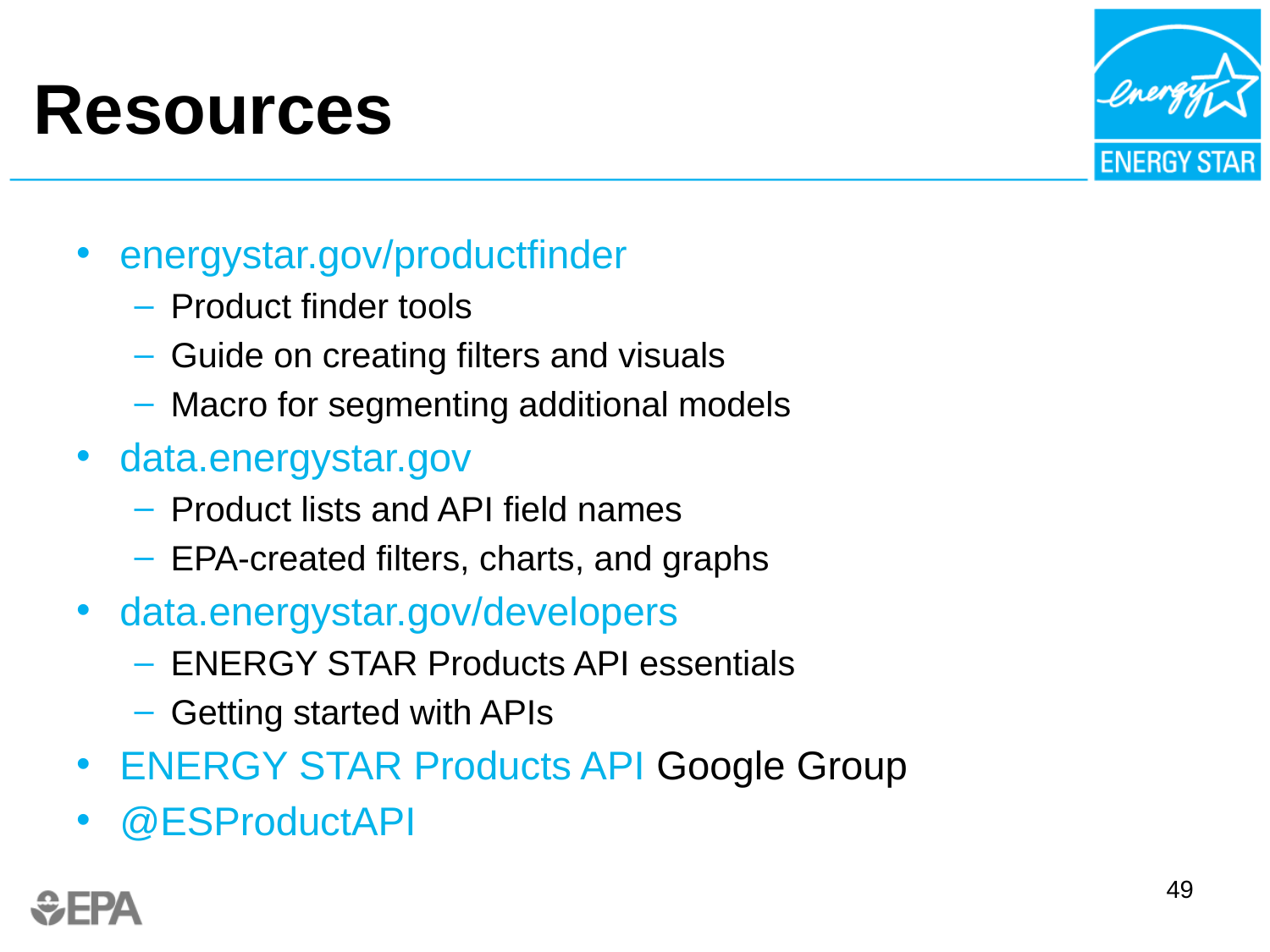

# Resources
energystar.gov/productfinder
Product finder tools
Guide on creating filters and visuals
Macro for segmenting additional models
data.energystar.gov
Product lists and API field names
EPA-created filters, charts, and graphs
data.energystar.gov/developers
ENERGY STAR Products API essentials
Getting started with APIs
ENERGY STAR Products API Google Group
@ESProductAPI

49